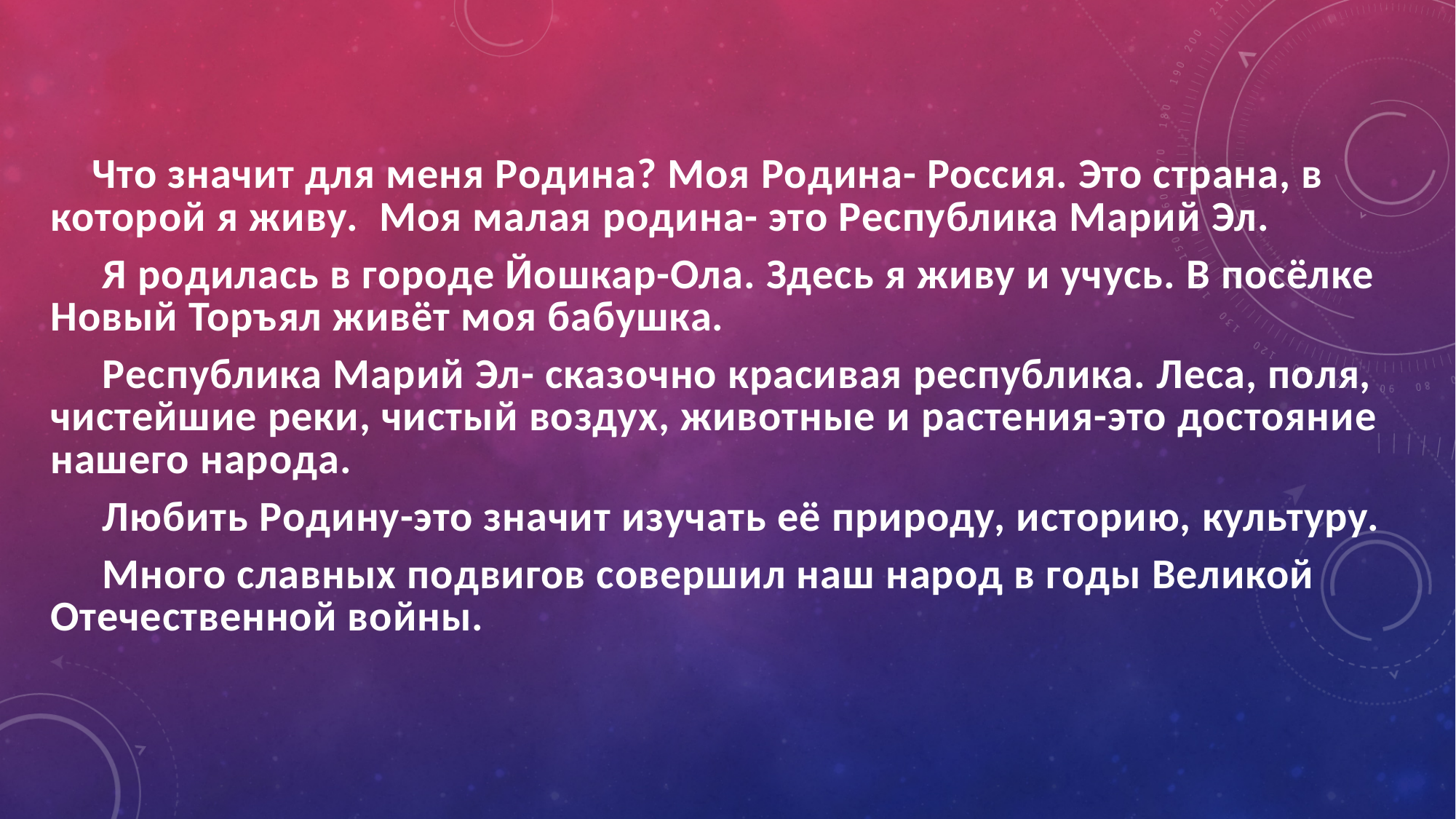

Что значит для меня Родина? Моя Родина- Россия. Это страна, в которой я живу.  Моя малая родина- это Республика Марий Эл.
     Я родилась в городе Йошкар-Ола. Здесь я живу и учусь. В посёлке Новый Торъял живёт моя бабушка.
     Республика Марий Эл- сказочно красивая республика. Леса, поля, чистейшие реки, чистый воздух, животные и растения-это достояние нашего народа.
     Любить Родину-это значит изучать её природу, историю, культуру.
     Много славных подвигов совершил наш народ в годы Великой Отечественной войны.